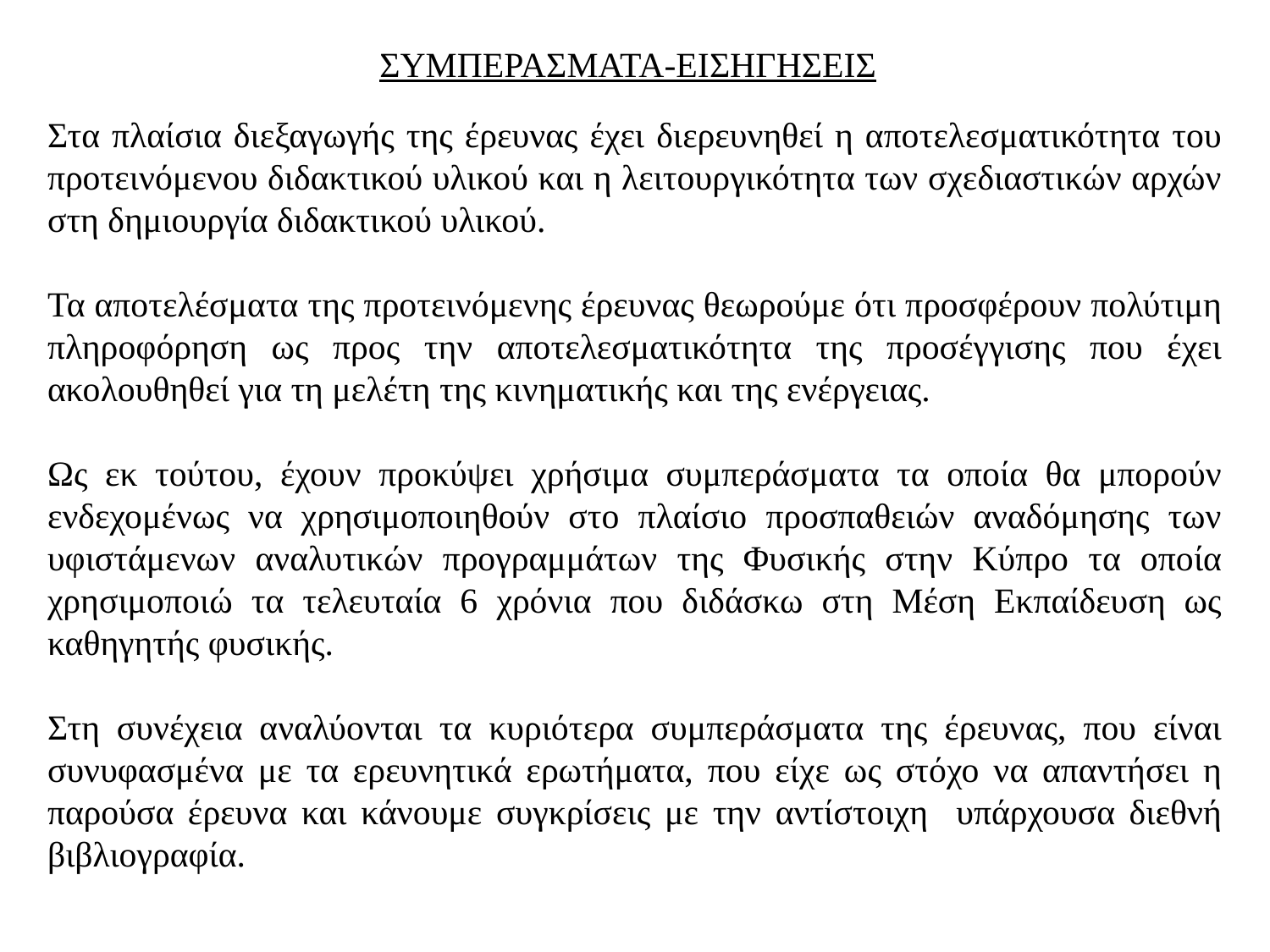

ΣΥΜΠΕΡΑΣΜΑΤΑ-ΕΙΣΗΓΗΣΕΙΣ
Στα πλαίσια διεξαγωγής της έρευνας έχει διερευνηθεί η αποτελεσματικότητα του προτεινόμενου διδακτικού υλικού και η λειτουργικότητα των σχεδιαστικών αρχών στη δημιουργία διδακτικού υλικού.

Τα αποτελέσματα της προτεινόμενης έρευνας θεωρούμε ότι προσφέρουν πολύτιμη πληροφόρηση ως προς την αποτελεσματικότητα της προσέγγισης που έχει ακολουθηθεί για τη μελέτη της κινηματικής και της ενέργειας.

Ως εκ τούτου, έχουν προκύψει χρήσιμα συμπεράσματα τα οποία θα μπορούν ενδεχομένως να χρησιμοποιηθούν στο πλαίσιο προσπαθειών αναδόμησης των υφιστάμενων αναλυτικών προγραμμάτων της Φυσικής στην Κύπρο τα οποία χρησιμοποιώ τα τελευταία 6 χρόνια που διδάσκω στη Μέση Εκπαίδευση ως καθηγητής φυσικής.

Στη συνέχεια αναλύονται τα κυριότερα συμπεράσματα της έρευνας, που είναι συνυφασμένα με τα ερευνητικά ερωτήματα, που είχε ως στόχο να απαντήσει η παρούσα έρευνα και κάνουμε συγκρίσεις με την αντίστοιχη  υπάρχουσα διεθνή βιβλιογραφία.